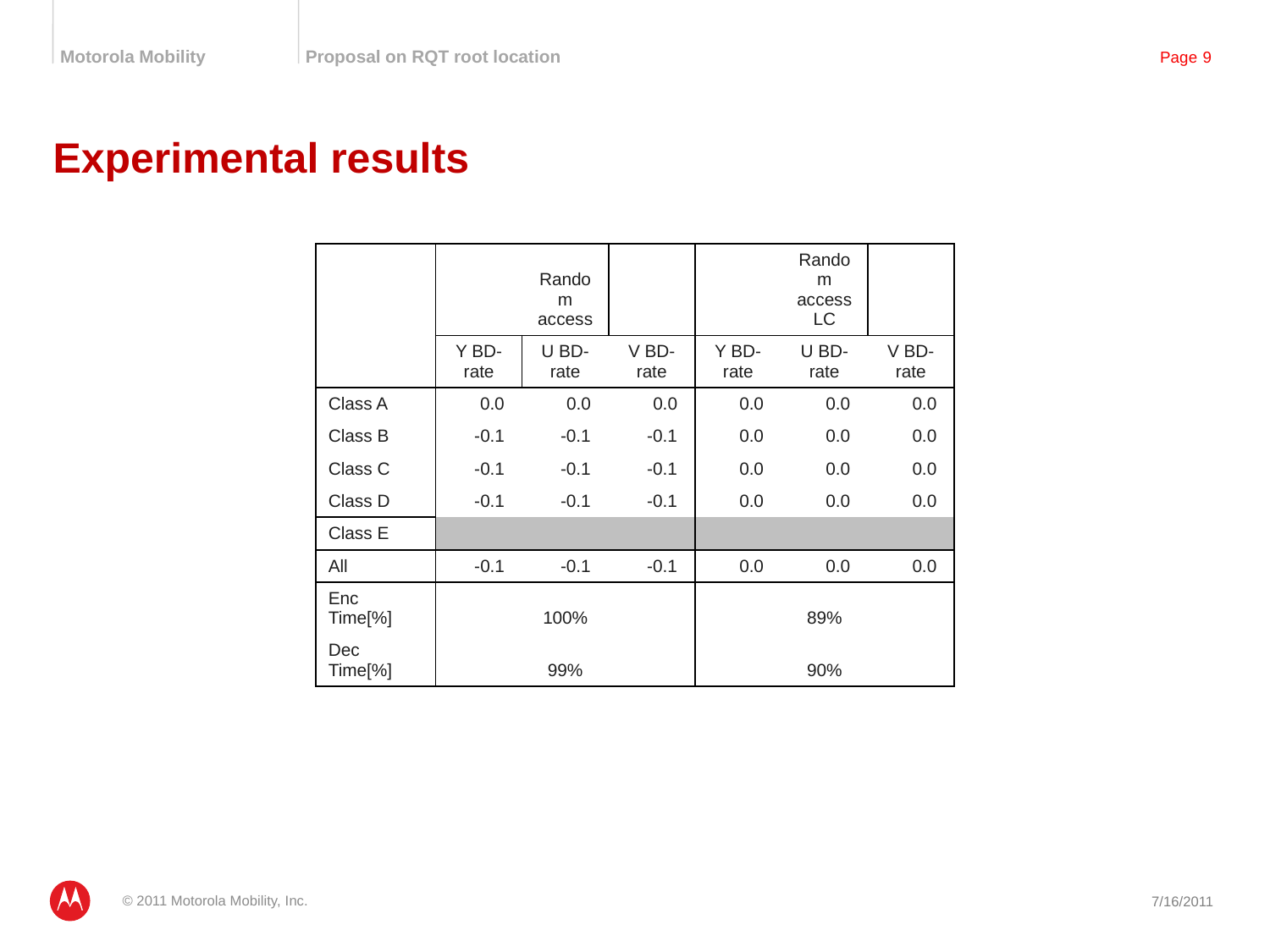

# Experimental results
|  |  | Random access |  |  | Random access LC |  |
| --- | --- | --- | --- | --- | --- | --- |
|  | Y BD-rate | U BD-rate | V BD-rate | Y BD-rate | U BD-rate | V BD-rate |
| Class A | 0.0 | 0.0 | 0.0 | 0.0 | 0.0 | 0.0 |
| Class B | -0.1 | -0.1 | -0.1 | 0.0 | 0.0 | 0.0 |
| Class C | -0.1 | -0.1 | -0.1 | 0.0 | 0.0 | 0.0 |
| Class D | -0.1 | -0.1 | -0.1 | 0.0 | 0.0 | 0.0 |
| Class E |  |  |  |  |  |  |
| All | -0.1 | -0.1 | -0.1 | 0.0 | 0.0 | 0.0 |
| Enc Time[%] | 100% |  |  | 89% |  |  |
| Dec Time[%] | 99% |  |  | 90% |  |  |

© 2011 Motorola Mobility, Inc.
7/16/2011